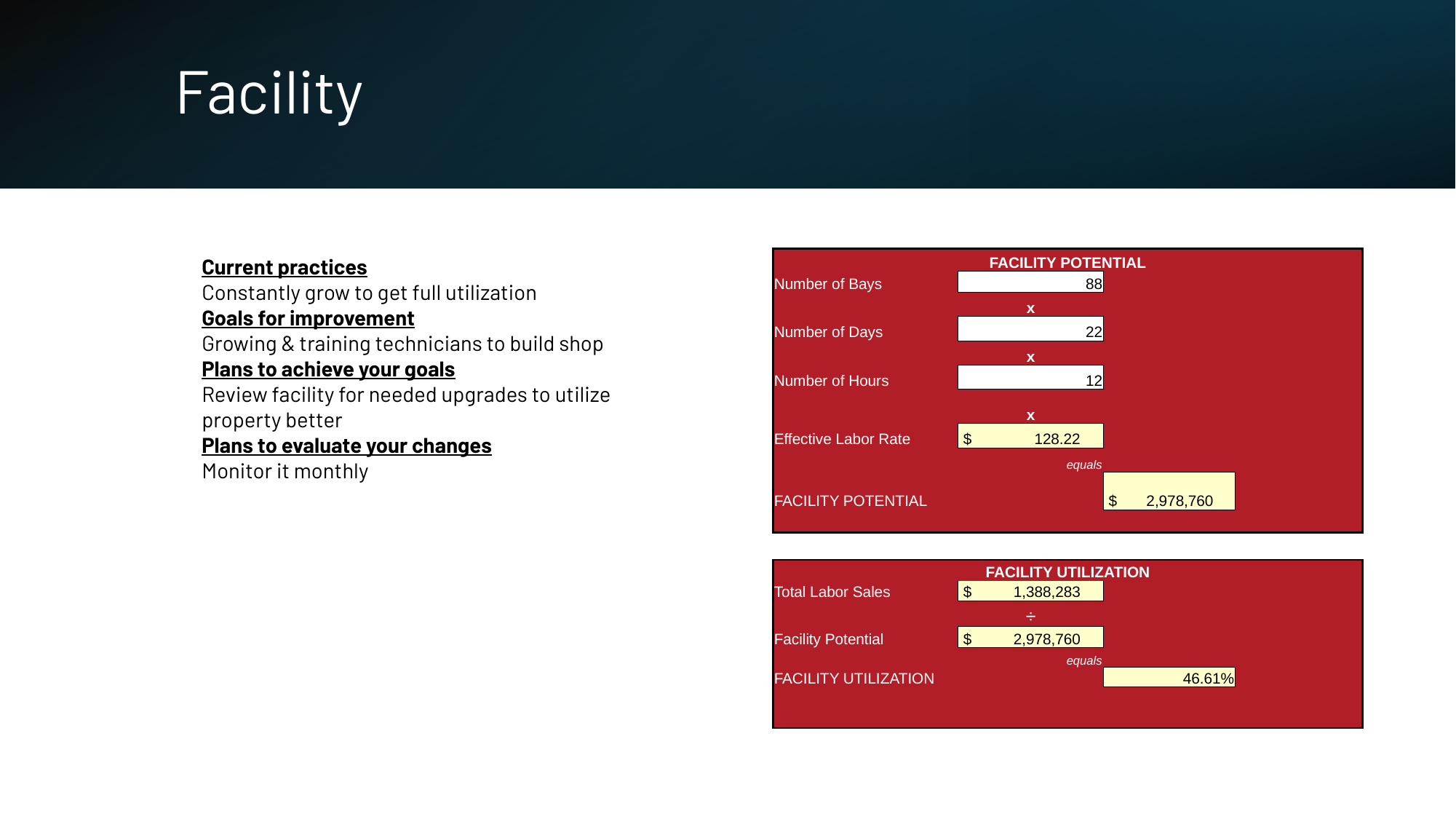

# Facility
Current practices
Constantly grow to get full utilization
Goals for improvement
Growing & training technicians to build shop
Plans to achieve your goals
Review facility for needed upgrades to utilize property better
Plans to evaluate your changes
Monitor it monthly

| FACILITY POTENTIAL |  |  |  |  |  |
| --- | --- | --- | --- | --- | --- |
| Number of Bays | 88 |  |  |  |  |
|  | x |  |  |  |  |
| Number of Days | 22 |  |  |  |  |
|  | x |  |  |  |  |
| Number of Hours | 12 |  |  |  |  |
|  | x |  |  |  |  |
| Effective Labor Rate | $ 128.22 |  |  |  |  |
|  | equals |  |  |  |  |
| FACILITY POTENTIAL |  | $ 2,978,760 |  |  |  |
|  |  |  |  |  |  |
|  |  |  |  |  |  |
| FACILITY UTILIZATION |  |  |  |  |  |
| Total Labor Sales | $ 1,388,283 |  |  |  |  |
|  | ÷ |  |  |  |  |
| Facility Potential | $ 2,978,760 |  |  |  |  |
|  | equals |  |  |  |  |
| FACILITY UTILIZATION |  | 46.61% |  |  |  |
|  |  |  |  |  |  |
|  |  |  |  |  |  |